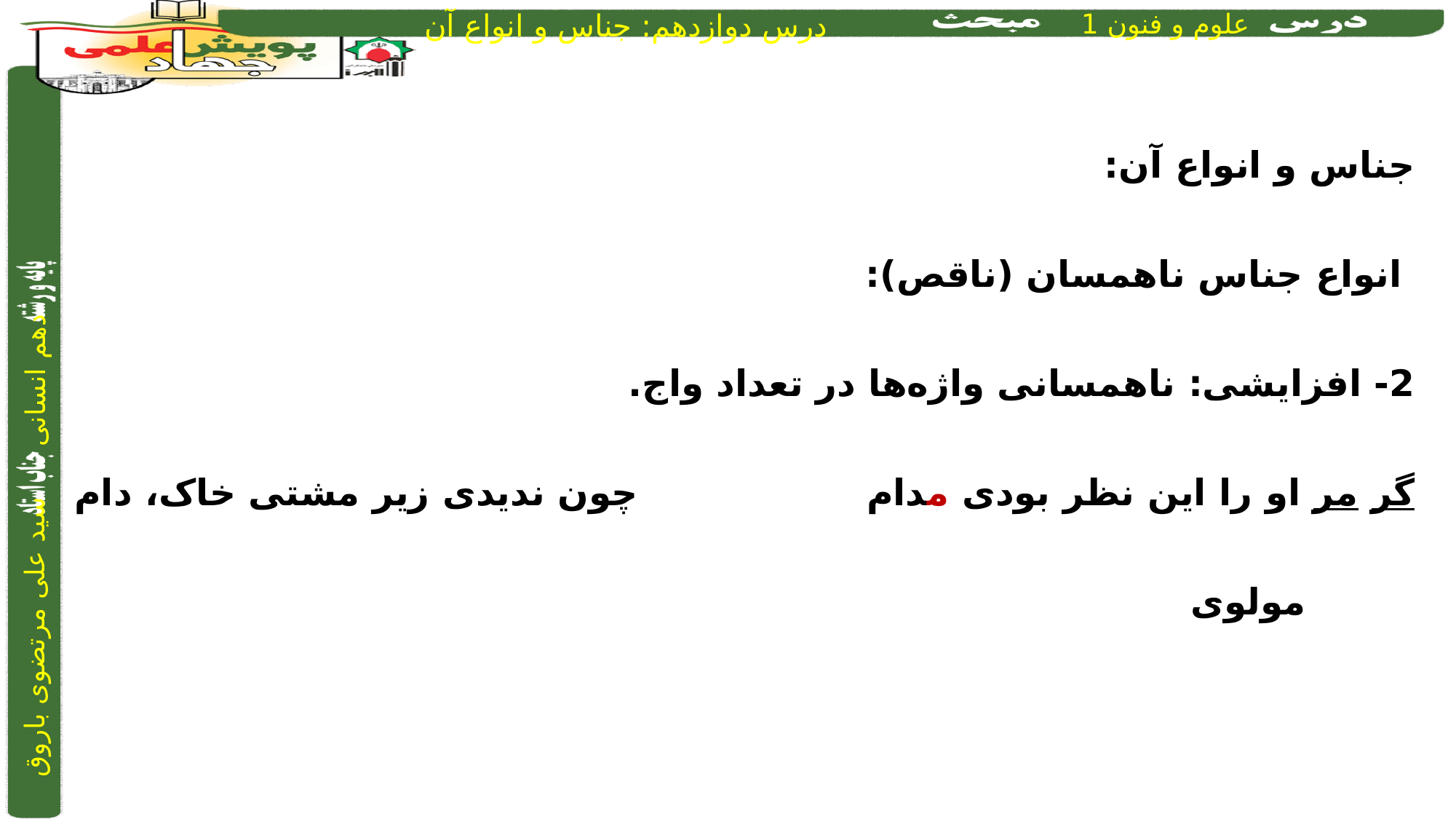

جناس و انواع آن:
 انواع جناس ناهمسان (ناقص):
2- افزایشی: ناهمسانی واژه‌ها در تعداد واج.
گر مر او را این نظر بودی مدام			 چون ندیدی زیر مشتی خاک، دام		مولوی